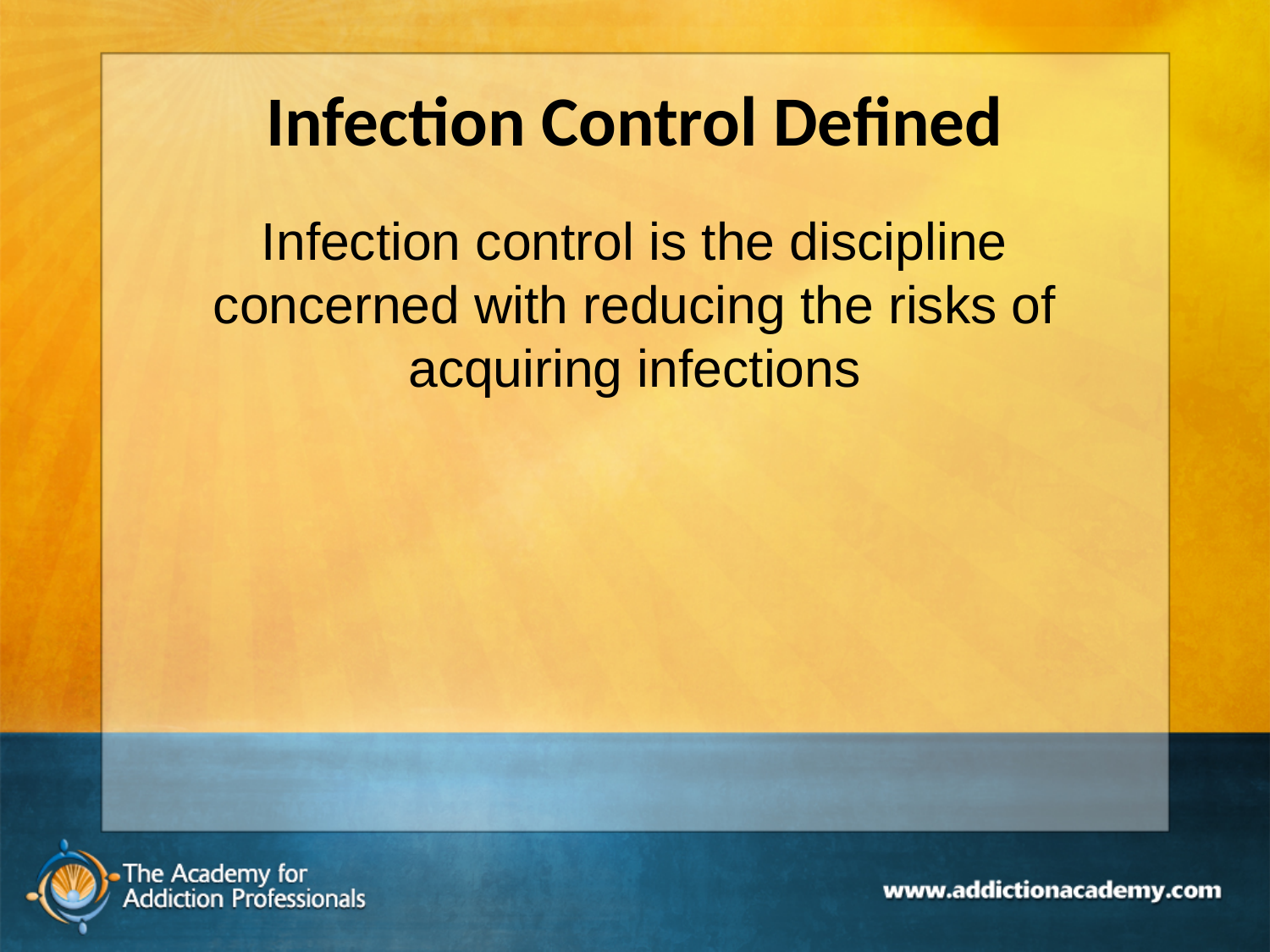

# Infection Control Defined
Infection control is the discipline concerned with reducing the risks of acquiring infections